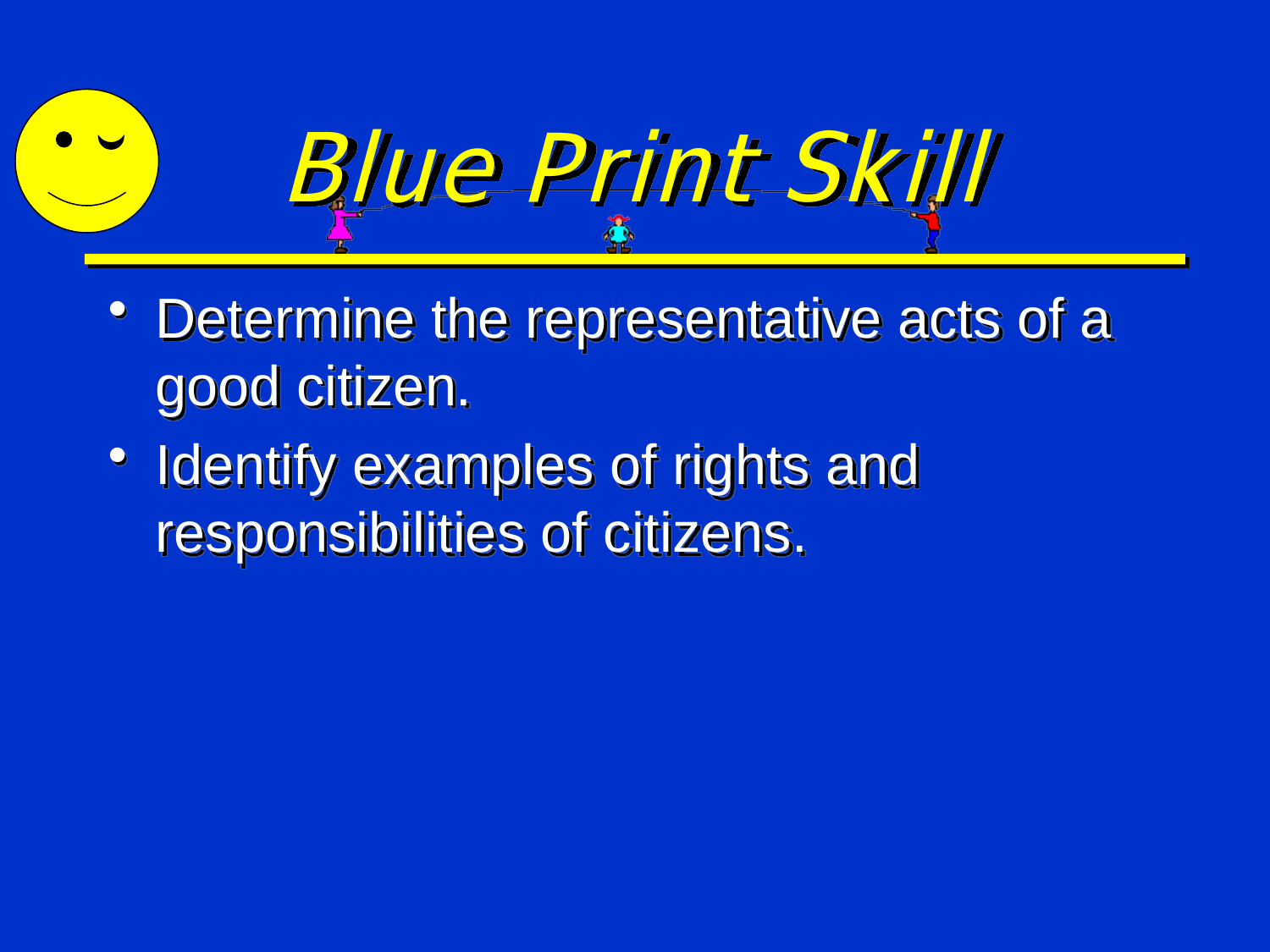

# Blue Print Skill
Determine the representative acts of a good citizen.
Identify examples of rights and responsibilities of citizens.